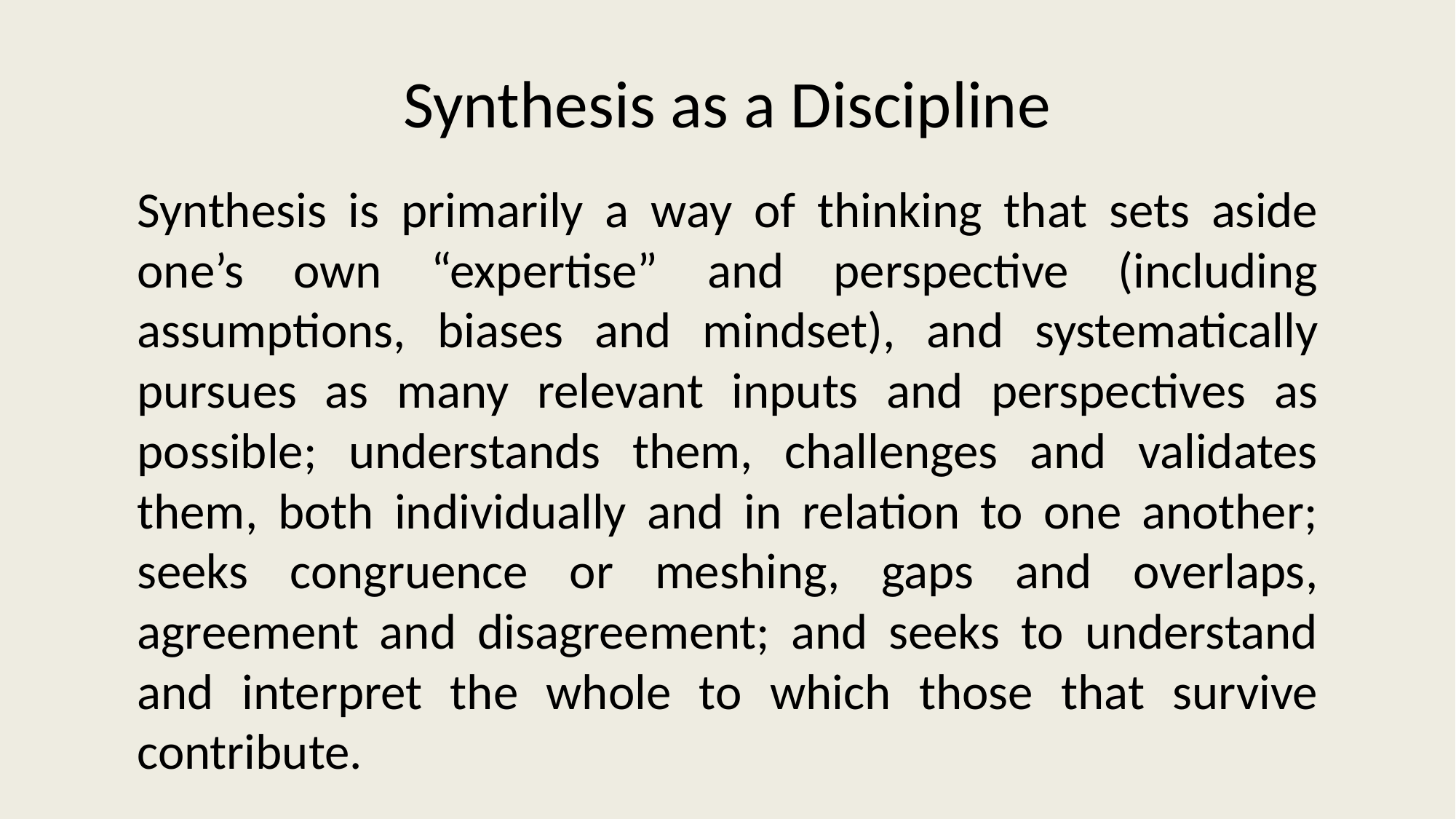

# Synthesis as a Discipline
Synthesis is primarily a way of thinking that sets aside one’s own “expertise” and perspective (including assumptions, biases and mindset), and systematically pursues as many relevant inputs and perspectives as possible; understands them, challenges and validates them, both individually and in relation to one another; seeks congruence or meshing, gaps and overlaps, agreement and disagreement; and seeks to understand and interpret the whole to which those that survive contribute.